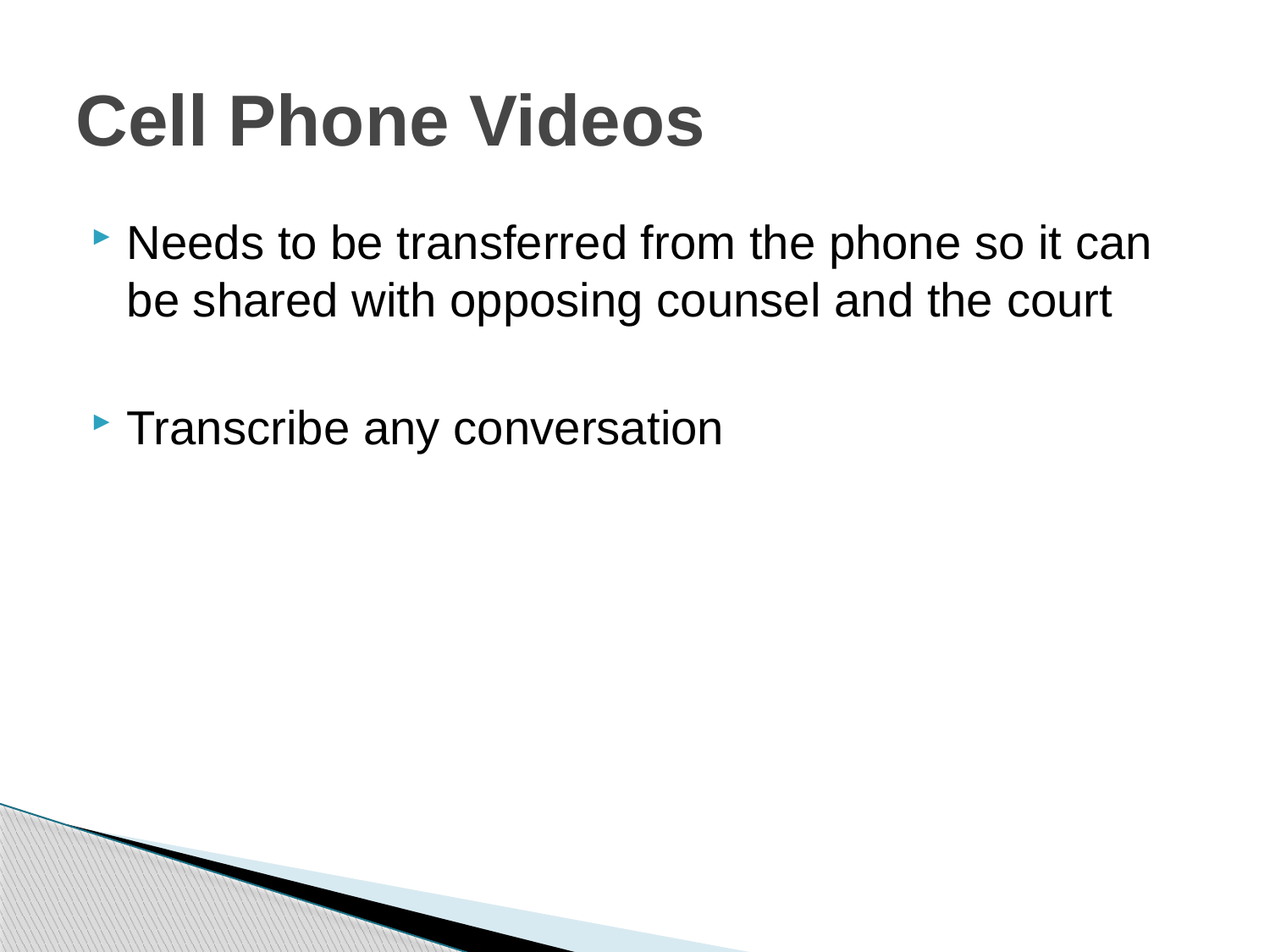

# Cell Phone Videos
Needs to be transferred from the phone so it can be shared with opposing counsel and the court

Transcribe any conversation